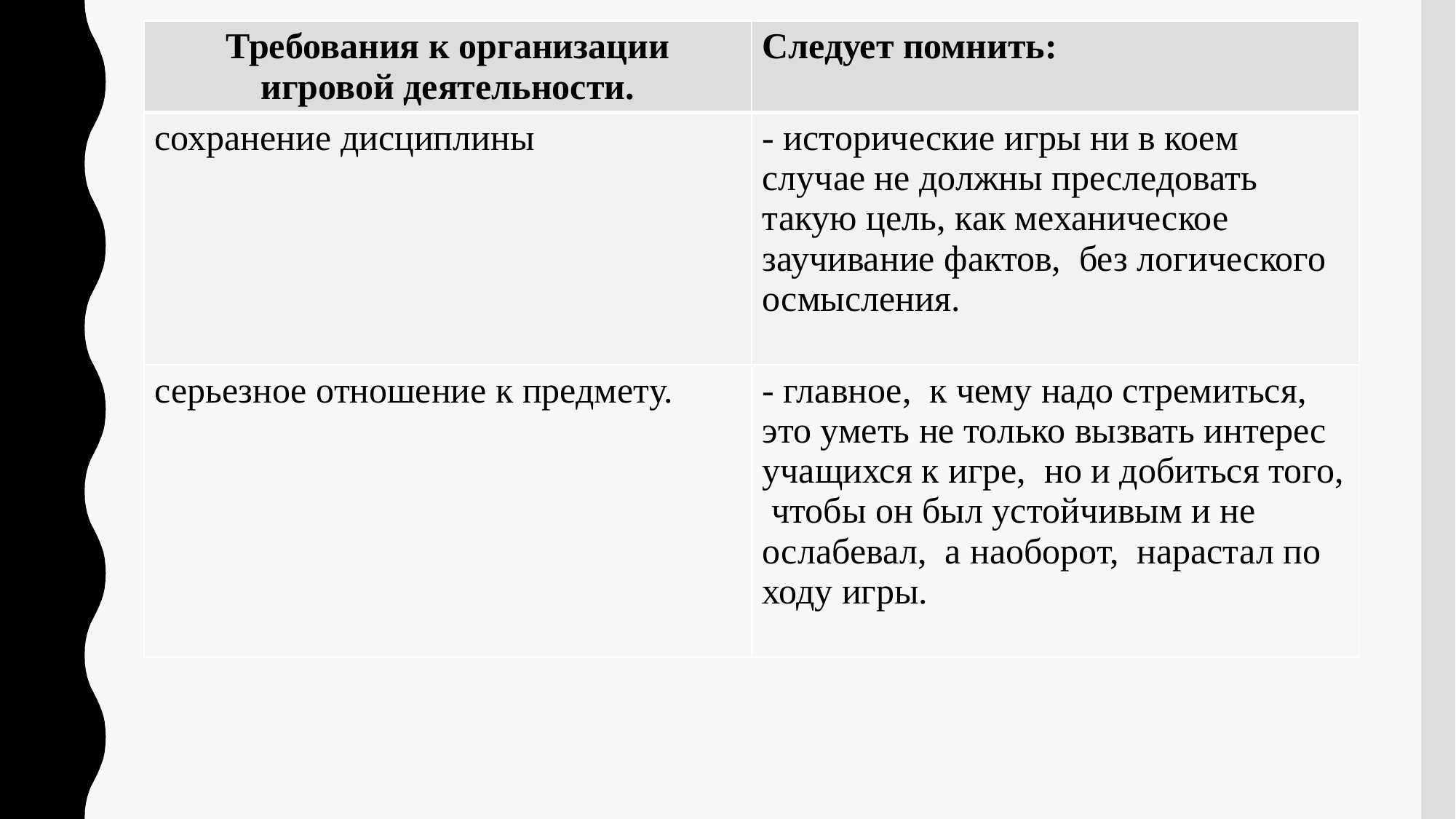

| Требования к организации игровой деятельности. | Следует помнить: |
| --- | --- |
| сохранение дисциплины | - исторические игры ни в коем случае не должны преследовать такую цель, как механическое заучивание фактов, без логического осмысления. |
| серьезное отношение к предмету. | - главное, к чему надо стремиться, это уметь не только вызвать интерес учащихся к игре, но и добиться того, чтобы он был устойчивым и не ослабевал, а наоборот, нарастал по ходу игры. |